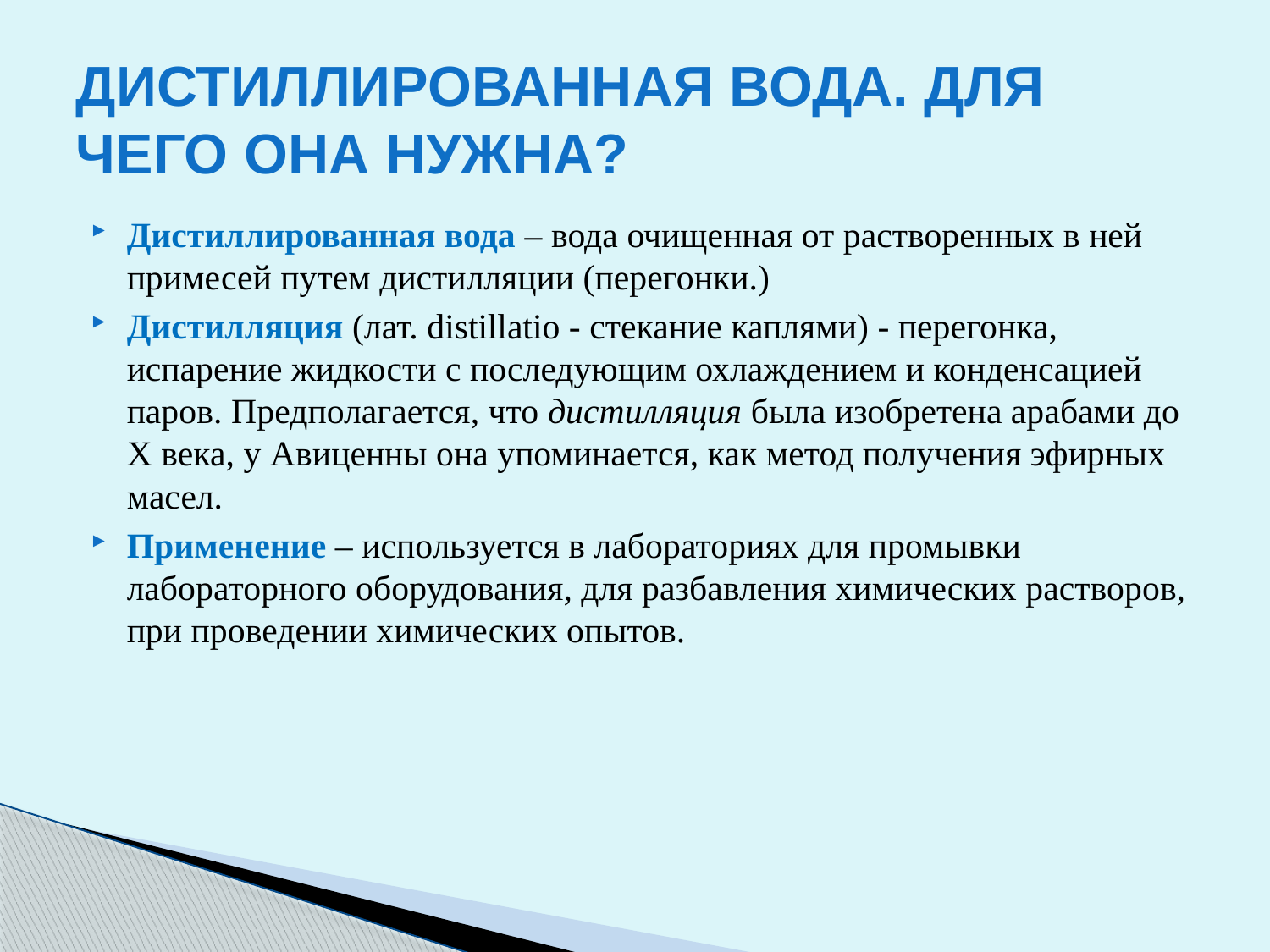

# Дистиллированная вода. Для чего она нужна?
Дистиллированная вода – вода очищенная от растворенных в ней примесей путем дистилляции (перегонки.)
Дистилляция (лат. distillatio - стекание каплями) - перегонка, испарение жидкости с последующим охлаждением и конденсацией паров. Предполагается, что дистилляция была изобретена арабами до X века, у Авиценны она упоминается, как метод получения эфирных масел.
Применение – используется в лабораториях для промывки лабораторного оборудования, для разбавления химических растворов, при проведении химических опытов.